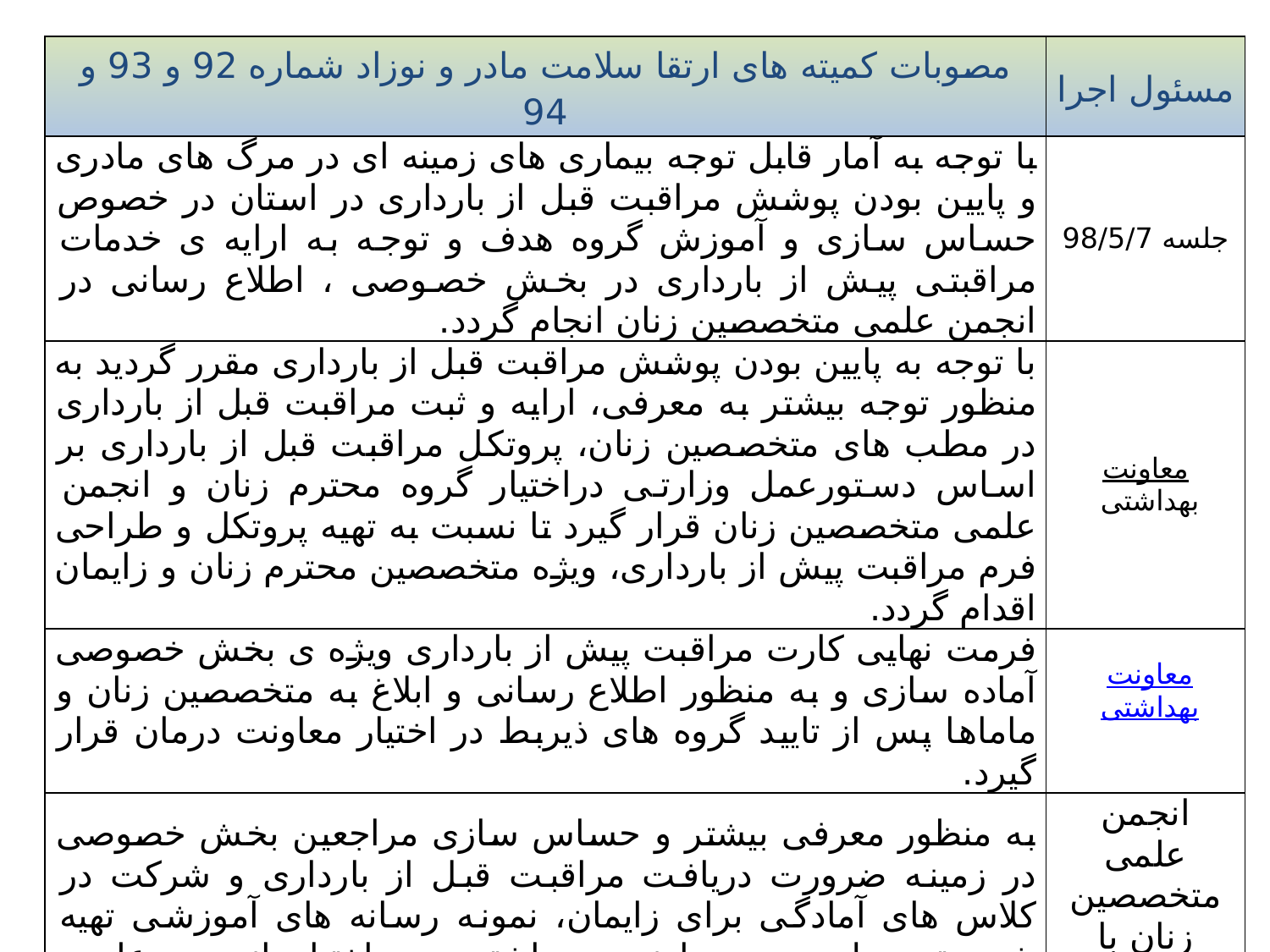

| مصوبات کمیته های ارتقا سلامت مادر و نوزاد شماره 92 و 93 و 94 | مسئول اجرا |
| --- | --- |
| با توجه به آمار قابل توجه بیماری های زمینه ای در مرگ های مادری و پایین بودن پوشش مراقبت قبل از بارداری در استان در خصوص حساس سازی و آموزش گروه هدف و توجه به ارایه ی خدمات مراقبتی پیش از بارداری در بخش خصوصی ، اطلاع رسانی در انجمن علمی متخصصین زنان انجام گردد. | جلسه 98/5/7 |
| با توجه به پایین بودن پوشش مراقبت قبل از بارداری مقرر گردید به منظور توجه بیشتر به معرفی، ارایه و ثبت مراقبت قبل از بارداری در مطب های متخصصین زنان، پروتکل مراقبت قبل از بارداری بر اساس دستورعمل وزارتی دراختیار گروه محترم زنان و انجمن علمی متخصصین زنان قرار گیرد تا نسبت به تهیه پروتکل و طراحی فرم مراقبت پیش از بارداری، ویژه متخصصین محترم زنان و زایمان اقدام گردد. | معاونت بهداشتی |
| فرمت نهایی کارت مراقبت پیش از بارداری ویژه ی بخش خصوصی آماده سازی و به منظور اطلاع رسانی و ابلاغ به متخصصین زنان و ماماها پس از تایید گروه های ذیربط در اختیار معاونت درمان قرار گیرد. | معاونت بهداشتی |
| به منظور معرفی بیشتر و حساس سازی مراجعین بخش خصوصی در زمینه ضرورت دریافت مراقبت قبل از بارداری و شرکت در کلاس های آمادگی برای زایمان، نمونه رسانه های آموزشی تهیه شده توسط حوزه معاونت بهداشتی در اختیار انجمن علمی متخصصین زنان، انجمن علمی مامایی و جمعیت مامایی قرار گیرد تا نسبت به چاپ آن و توزیع در مطب ها اقدام گردد. | انجمن علمی متخصصین زنان با همکاری معاونت بهداشتی |